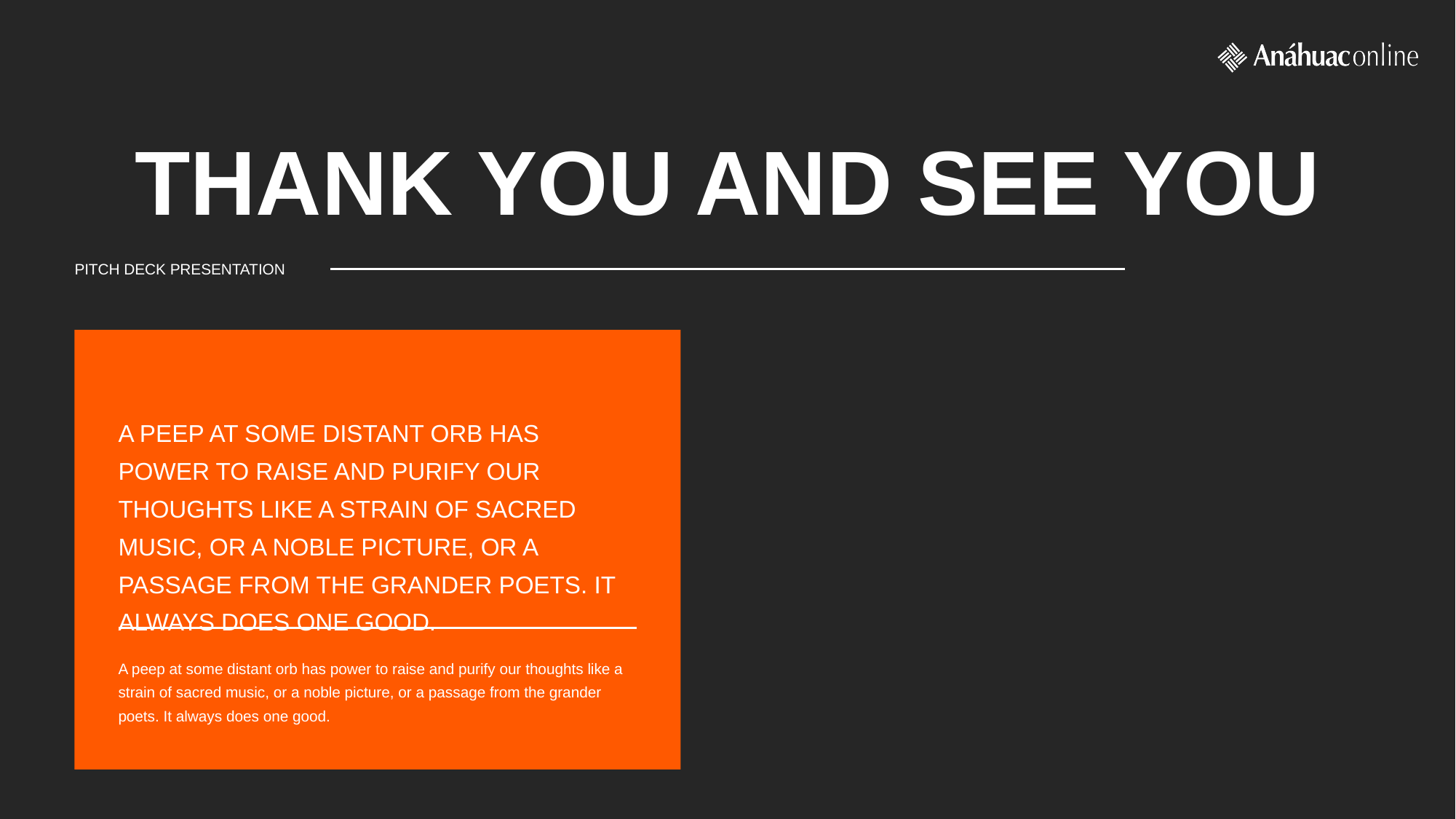

THANK YOU AND SEE YOU
PITCH DECK PRESENTATION

A PEEP AT SOME DISTANT ORB HAS POWER TO RAISE AND PURIFY OUR THOUGHTS LIKE A STRAIN OF SACRED MUSIC, OR A NOBLE PICTURE, OR A PASSAGE FROM THE GRANDER POETS. IT ALWAYS DOES ONE GOOD.
A peep at some distant orb has power to raise and purify our thoughts like a strain of sacred music, or a noble picture, or a passage from the grander poets. It always does one good.